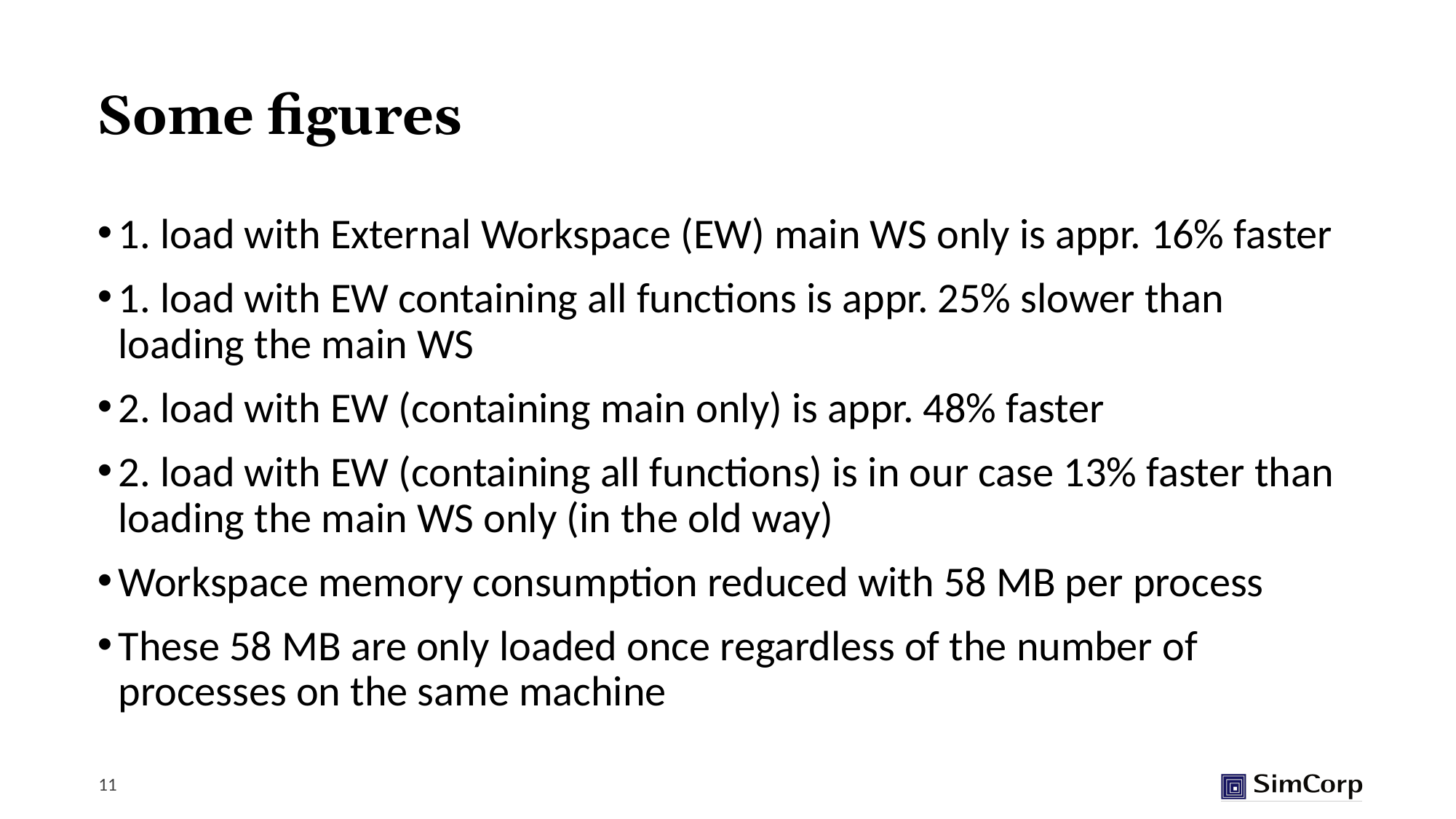

# Some figures
1. load with External Workspace (EW) main WS only is appr. 16% faster
1. load with EW containing all functions is appr. 25% slower than loading the main WS
2. load with EW (containing main only) is appr. 48% faster
2. load with EW (containing all functions) is in our case 13% faster than loading the main WS only (in the old way)
Workspace memory consumption reduced with 58 MB per process
These 58 MB are only loaded once regardless of the number of processes on the same machine

11